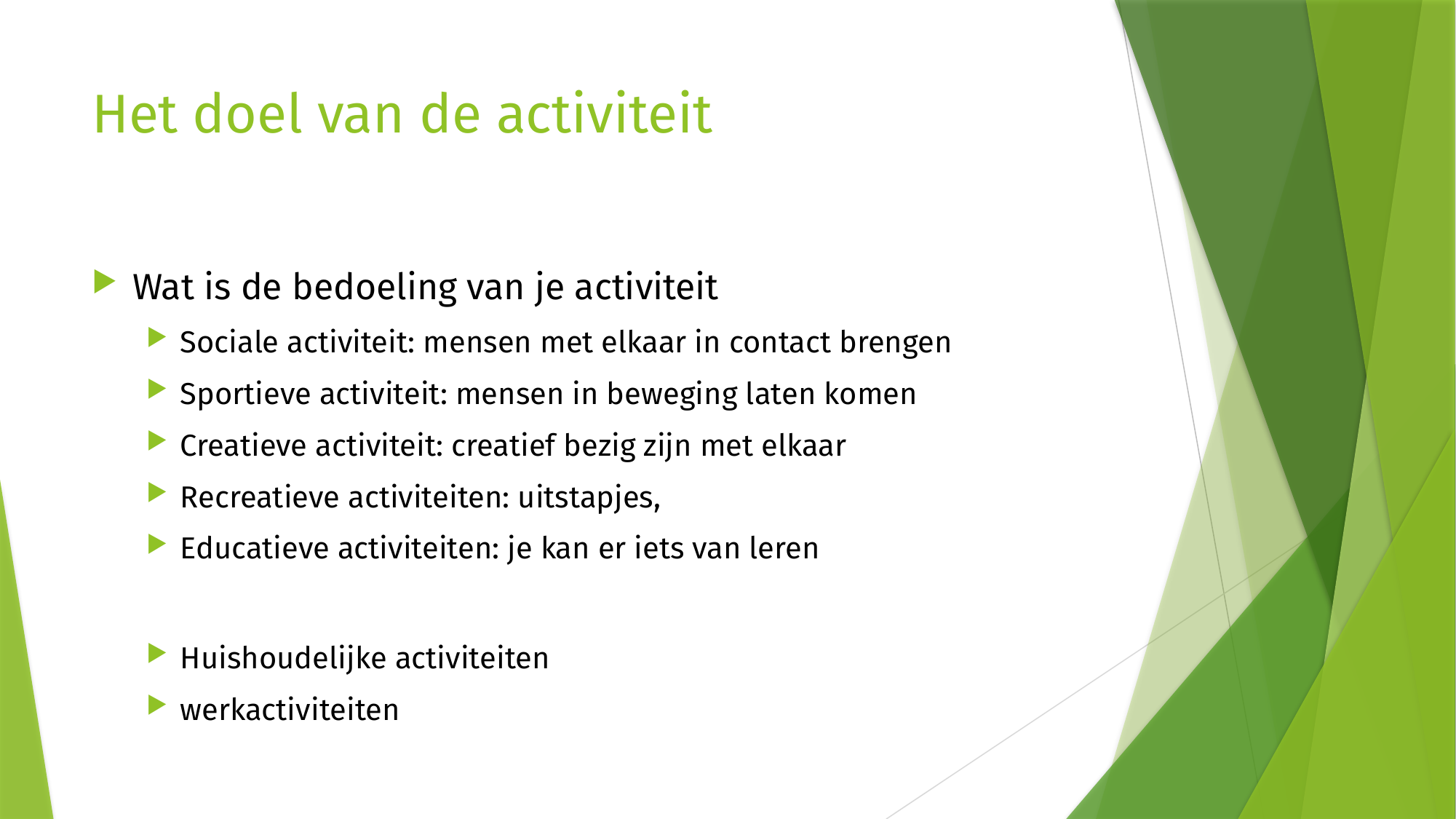

# Het doel van de activiteit
Wat is de bedoeling van je activiteit
Sociale activiteit: mensen met elkaar in contact brengen
Sportieve activiteit: mensen in beweging laten komen
Creatieve activiteit: creatief bezig zijn met elkaar
Recreatieve activiteiten: uitstapjes,
Educatieve activiteiten: je kan er iets van leren

Huishoudelijke activiteiten
werkactiviteiten